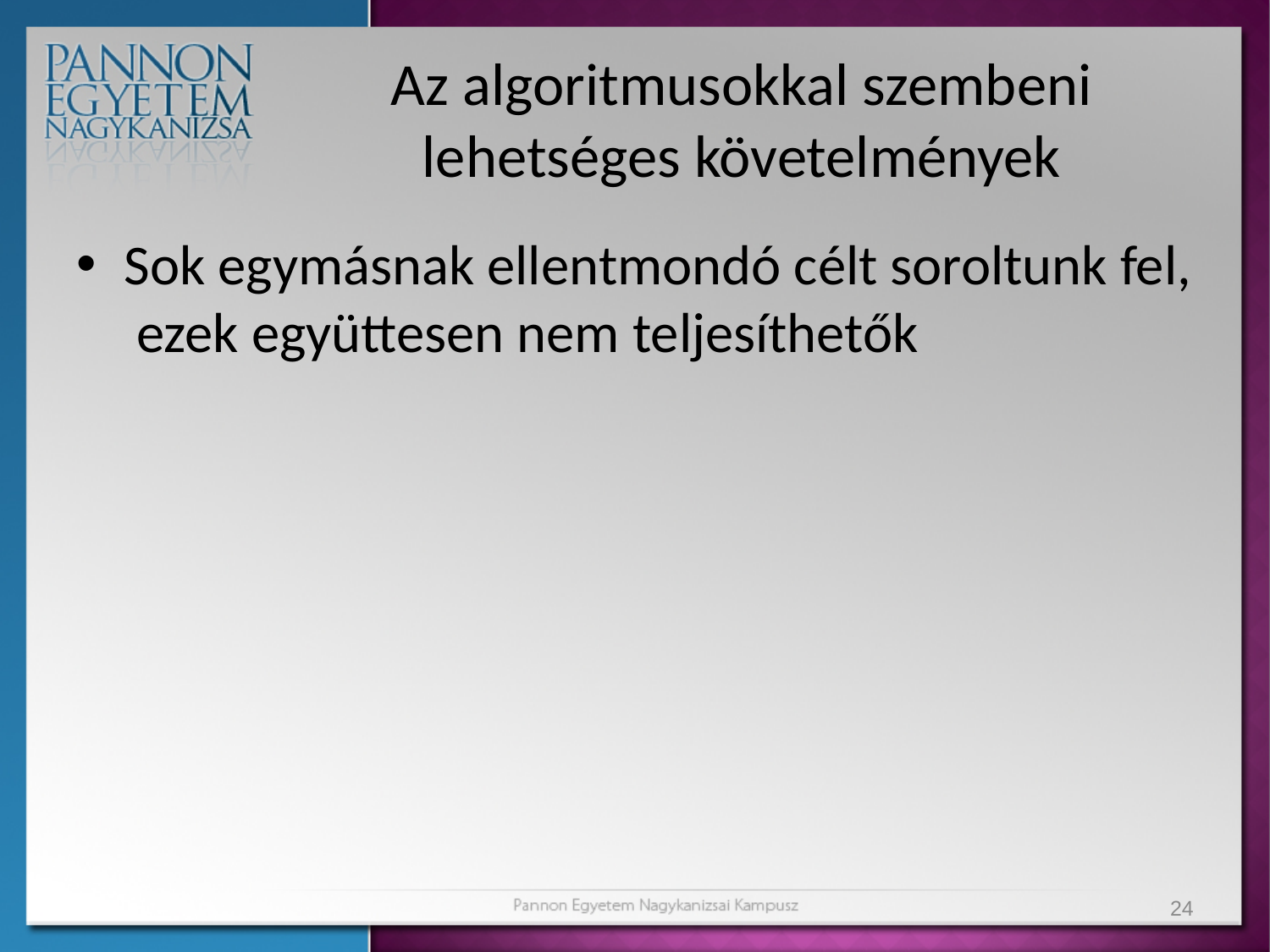

# Az algoritmusokkal szembeni lehetséges követelmények
Sok egymásnak ellentmondó célt soroltunk fel,  ezek együttesen nem teljesíthetők
24